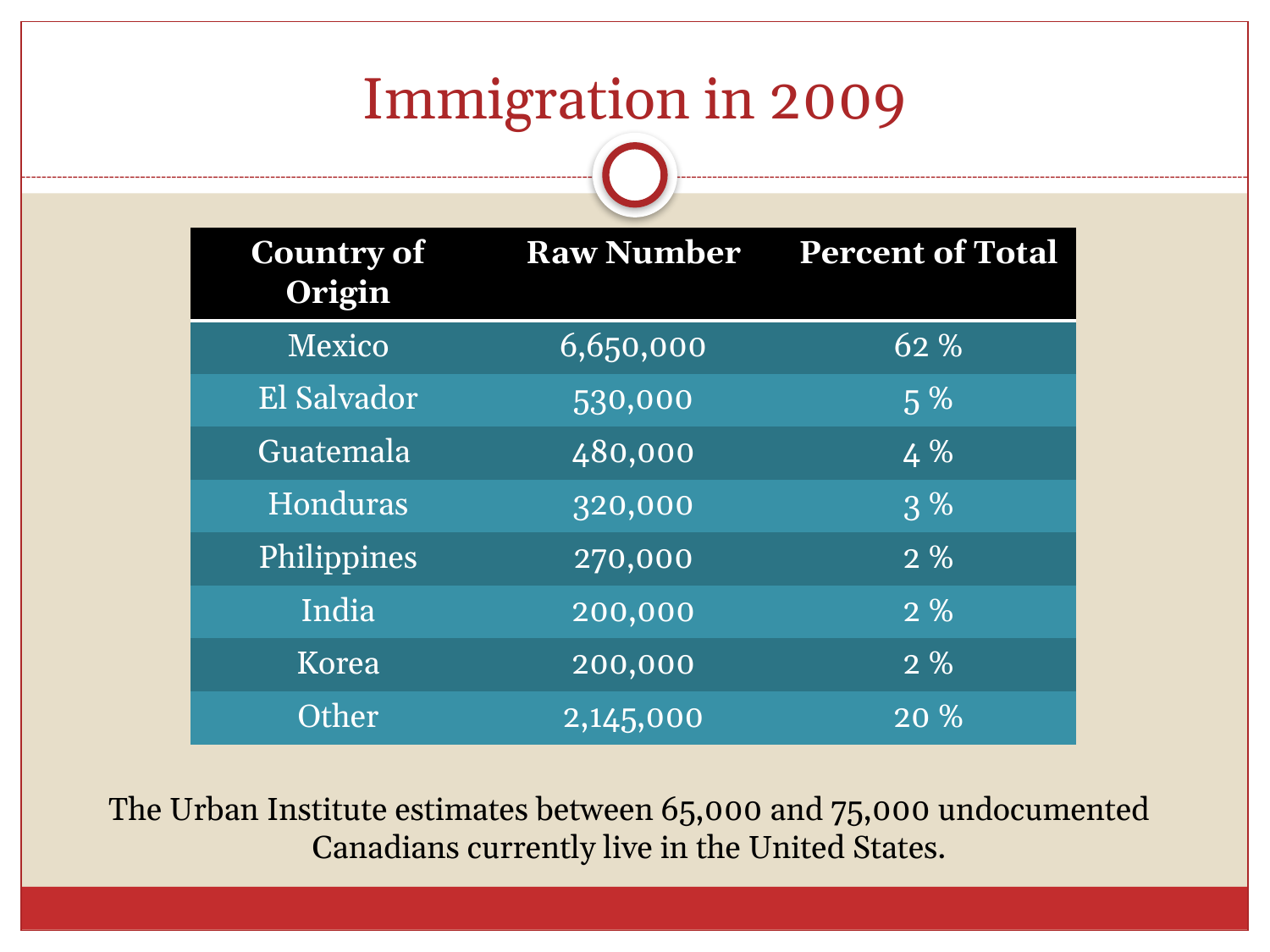

# Immigration in 2009
| Country of Origin | Raw Number | Percent of Total |
| --- | --- | --- |
| Mexico | 6,650,000 | 62 % |
| El Salvador | 530,000 | 5 % |
| Guatemala | 480,000 | 4 % |
| Honduras | 320,000 | 3 % |
| Philippines | 270,000 | 2 % |
| India | 200,000 | 2 % |
| Korea | 200,000 | 2 % |
| Other | 2,145,000 | 20 % |
The Urban Institute estimates between 65,000 and 75,000 undocumented Canadians currently live in the United States.